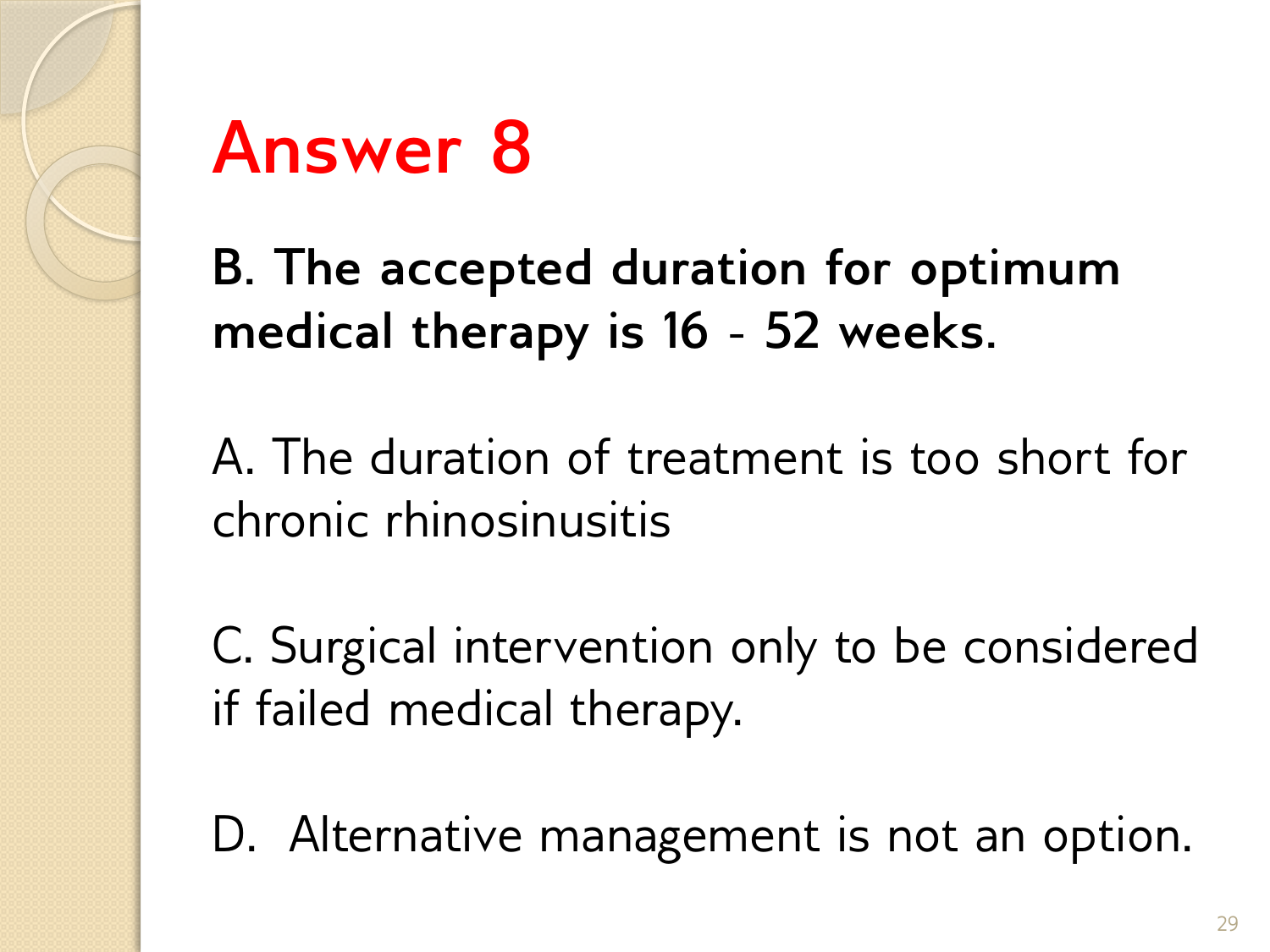

# Answer 8
B. The accepted duration for optimum medical therapy is 16 - 52 weeks.

A. The duration of treatment is too short for chronic rhinosinusitis

C. Surgical intervention only to be considered if failed medical therapy.

D.  Alternative management is not an option.
29